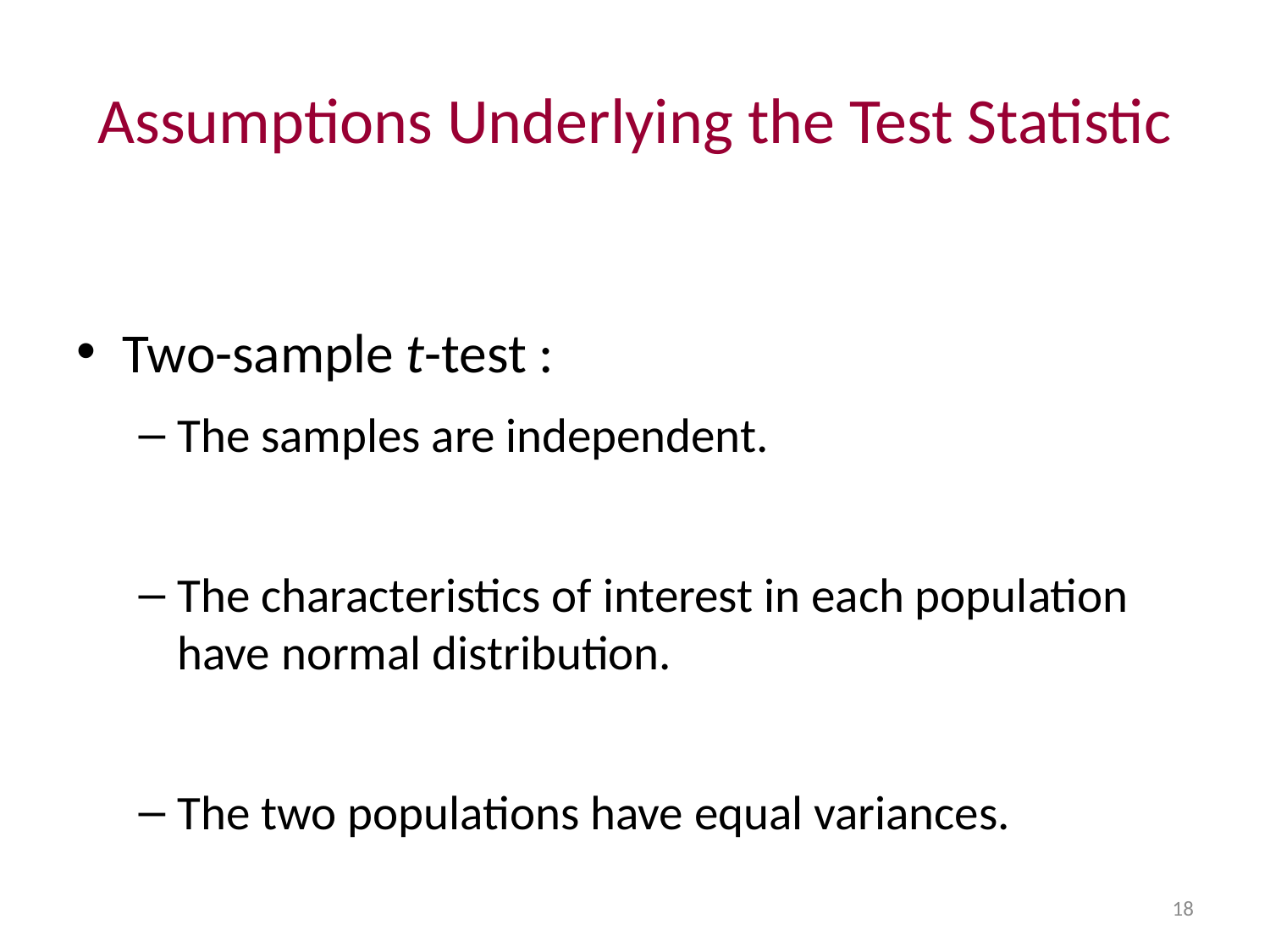

# Assumptions Underlying the Test Statistic

Two-sample t-test :
The samples are independent.

The characteristics of interest in each population have normal distribution.

The two populations have equal variances.

18